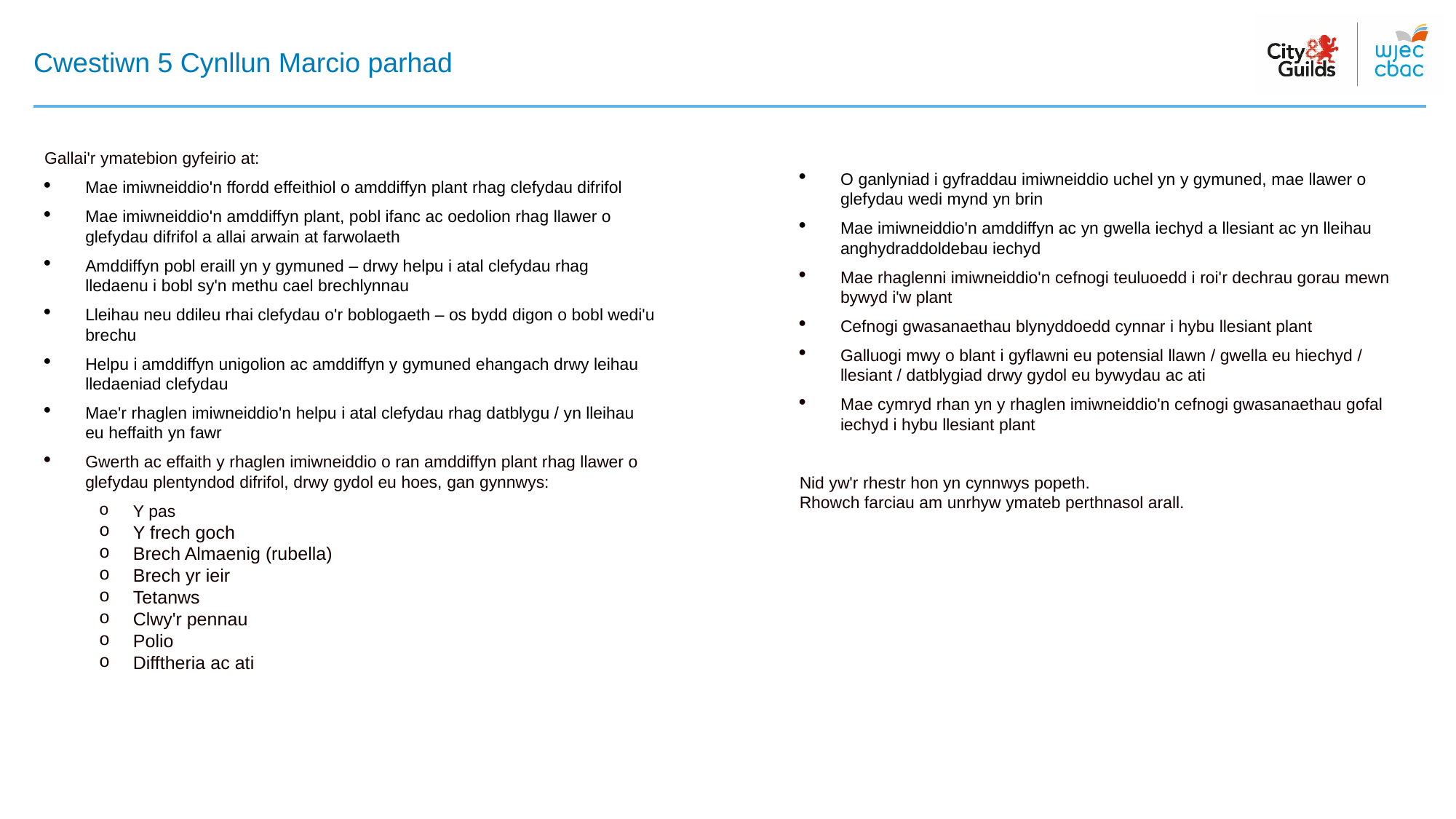

# Cwestiwn 5 Cynllun Marcio parhad
Gallai'r ymatebion gyfeirio at:
Mae imiwneiddio'n ffordd effeithiol o amddiffyn plant rhag clefydau difrifol
Mae imiwneiddio'n amddiffyn plant, pobl ifanc ac oedolion rhag llawer o glefydau difrifol a allai arwain at farwolaeth
Amddiffyn pobl eraill yn y gymuned – drwy helpu i atal clefydau rhag lledaenu i bobl sy'n methu cael brechlynnau
Lleihau neu ddileu rhai clefydau o'r boblogaeth – os bydd digon o bobl wedi'u brechu
Helpu i amddiffyn unigolion ac amddiffyn y gymuned ehangach drwy leihau lledaeniad clefydau
Mae'r rhaglen imiwneiddio'n helpu i atal clefydau rhag datblygu / yn lleihau eu heffaith yn fawr
Gwerth ac effaith y rhaglen imiwneiddio o ran amddiffyn plant rhag llawer o glefydau plentyndod difrifol, drwy gydol eu hoes, gan gynnwys:
Y pas
Y frech goch
Brech Almaenig (rubella)
Brech yr ieir
Tetanws
Clwy'r pennau
Polio
Difftheria ac ati

O ganlyniad i gyfraddau imiwneiddio uchel yn y gymuned, mae llawer o glefydau wedi mynd yn brin
Mae imiwneiddio'n amddiffyn ac yn gwella iechyd a llesiant ac yn lleihau anghydraddoldebau iechyd
Mae rhaglenni imiwneiddio'n cefnogi teuluoedd i roi'r dechrau gorau mewn bywyd i'w plant
Cefnogi gwasanaethau blynyddoedd cynnar i hybu llesiant plant
Galluogi mwy o blant i gyflawni eu potensial llawn / gwella eu hiechyd / llesiant / datblygiad drwy gydol eu bywydau ac ati
Mae cymryd rhan yn y rhaglen imiwneiddio'n cefnogi gwasanaethau gofal iechyd i hybu llesiant plant

Nid yw'r rhestr hon yn cynnwys popeth.
Rhowch farciau am unrhyw ymateb perthnasol arall.